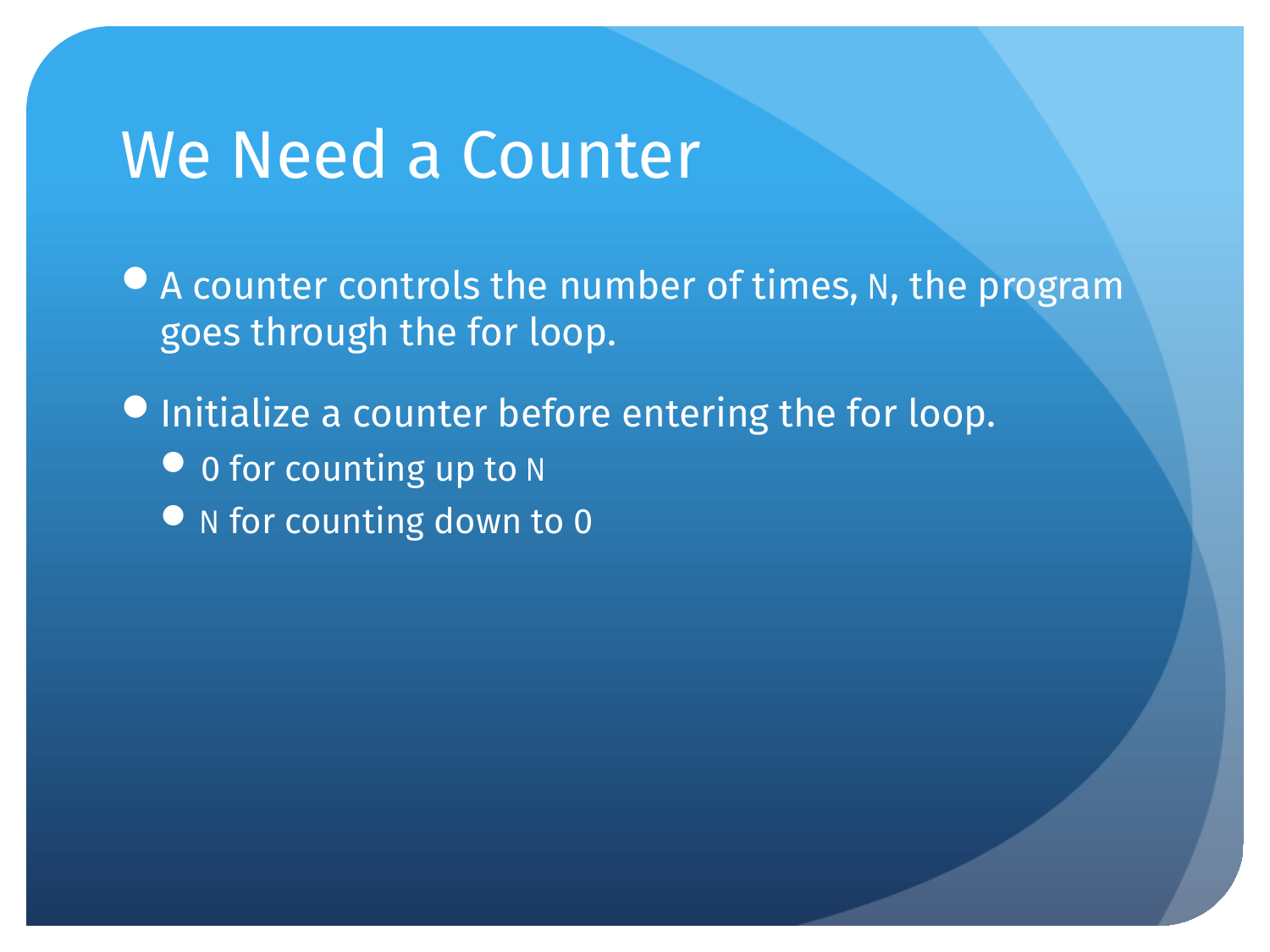

# We Need a Counter
A counter controls the number of times, N, the program goes through the for loop.
Initialize a counter before entering the for loop.
0 for counting up to N
N for counting down to 0